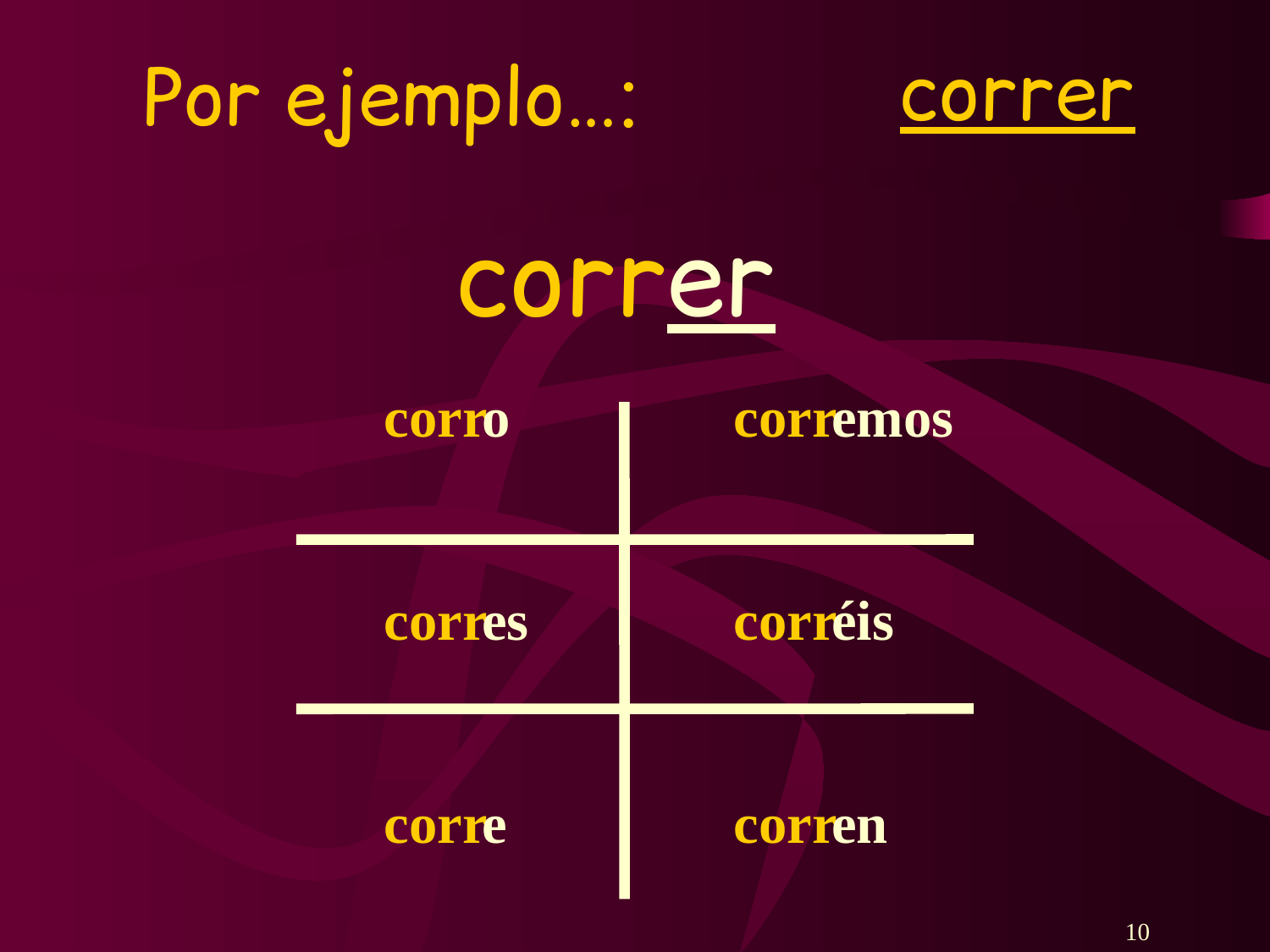

correr
Por ejemplo…:
corr
er
corr

corr

corr
corr

corr

corr

o

es

e
emos

éis

en
10
10